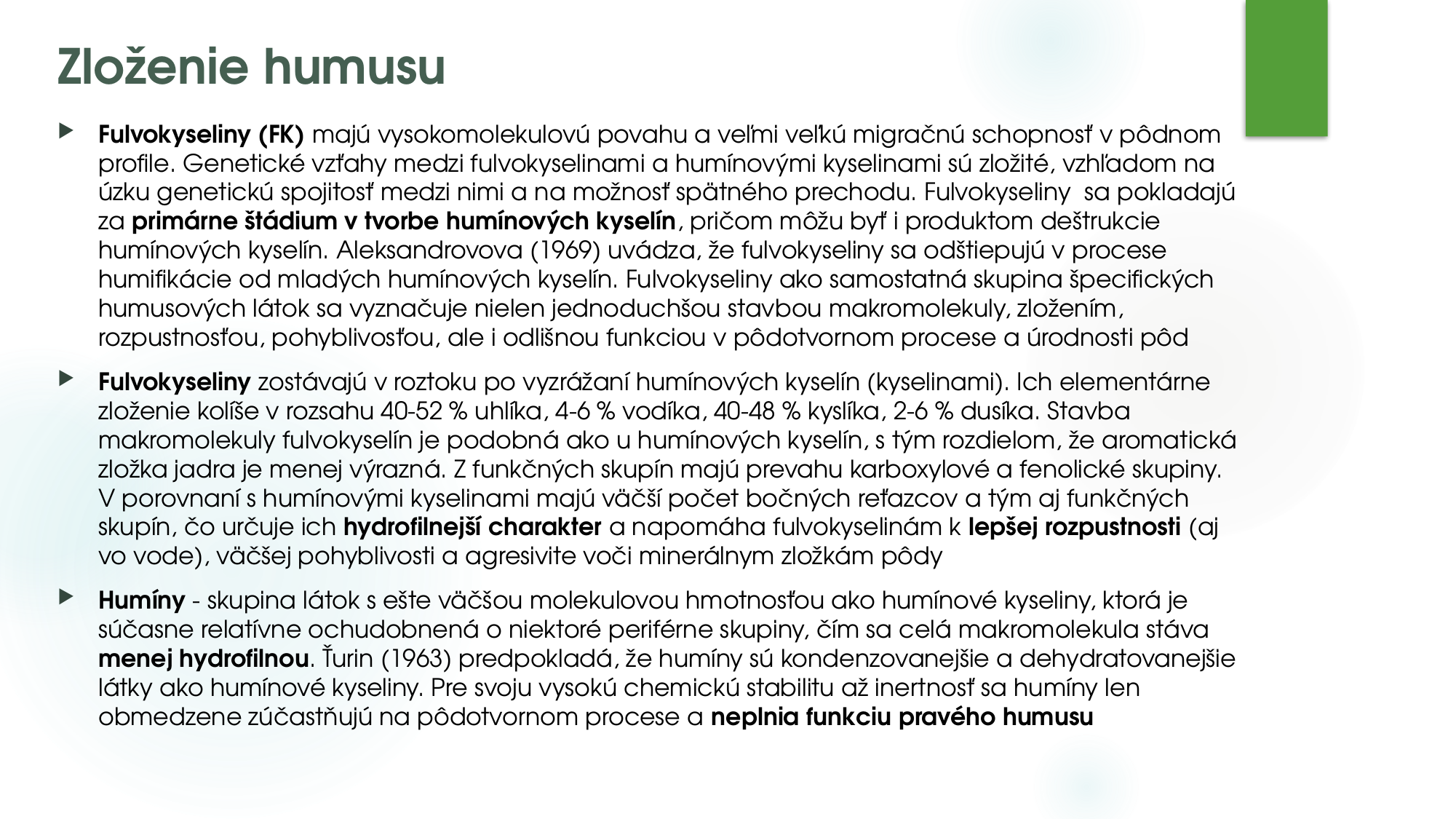

# Zloženie humusu
Fulvokyseliny (FK) majú vysokomolekulovú povahu a veľmi veľkú migračnú schopnosť v pôdnom profile. Genetické vzťahy medzi fulvokyselinami a humínovými kyselinami sú zložité, vzhľadom na úzku genetickú spojitosť medzi nimi a na možnosť spätného prechodu. Fulvokyseliny  sa pokladajú za primárne štádium v tvorbe humínových kyselín, pričom môžu byť i produktom deštrukcie humínových kyselín. Aleksandrovova (1969) uvádza, že fulvokyseliny sa odštiepujú v procese humifikácie od mladých humínových kyselín. Fulvokyseliny ako samostatná skupina špecifických humusových látok sa vyznačuje nielen jednoduchšou stavbou makromolekuly, zložením, rozpustnosťou, pohyblivosťou, ale i odlišnou funkciou v pôdotvornom procese a úrodnosti pôd
Fulvokyseliny zostávajú v roztoku po vyzrážaní humínových kyselín (kyselinami). Ich elementárne zloženie kolíše v rozsahu 40-52 % uhlíka, 4-6 % vodíka, 40-48 % kyslíka, 2-6 % dusíka. Stavba makromolekuly fulvokyselín je podobná ako u humínových kyselín, s tým rozdielom, že aromatická zložka jadra je menej výrazná. Z funkčných skupín majú prevahu karboxylové a fenolické skupiny. V porovnaní s humínovými kyselinami majú väčší počet bočných reťazcov a tým aj funkčných skupín, čo určuje ich hydrofilnejší charakter a napomáha fulvokyselinám k lepšej rozpustnosti (aj vo vode), väčšej pohyblivosti a agresivite voči minerálnym zložkám pôdy
Humíny - skupina látok s ešte väčšou molekulovou hmotnosťou ako humínové kyseliny, ktorá je súčasne relatívne ochudobnená o niektoré periférne skupiny, čím sa celá makromolekula stáva menej hydrofilnou. Ťurin (1963) predpokladá, že humíny sú kondenzovanejšie a dehydratovanejšie látky ako humínové kyseliny. Pre svoju vysokú chemickú stabilitu až inertnosť sa humíny len obmedzene zúčastňujú na pôdotvornom procese a neplnia funkciu pravého humusu